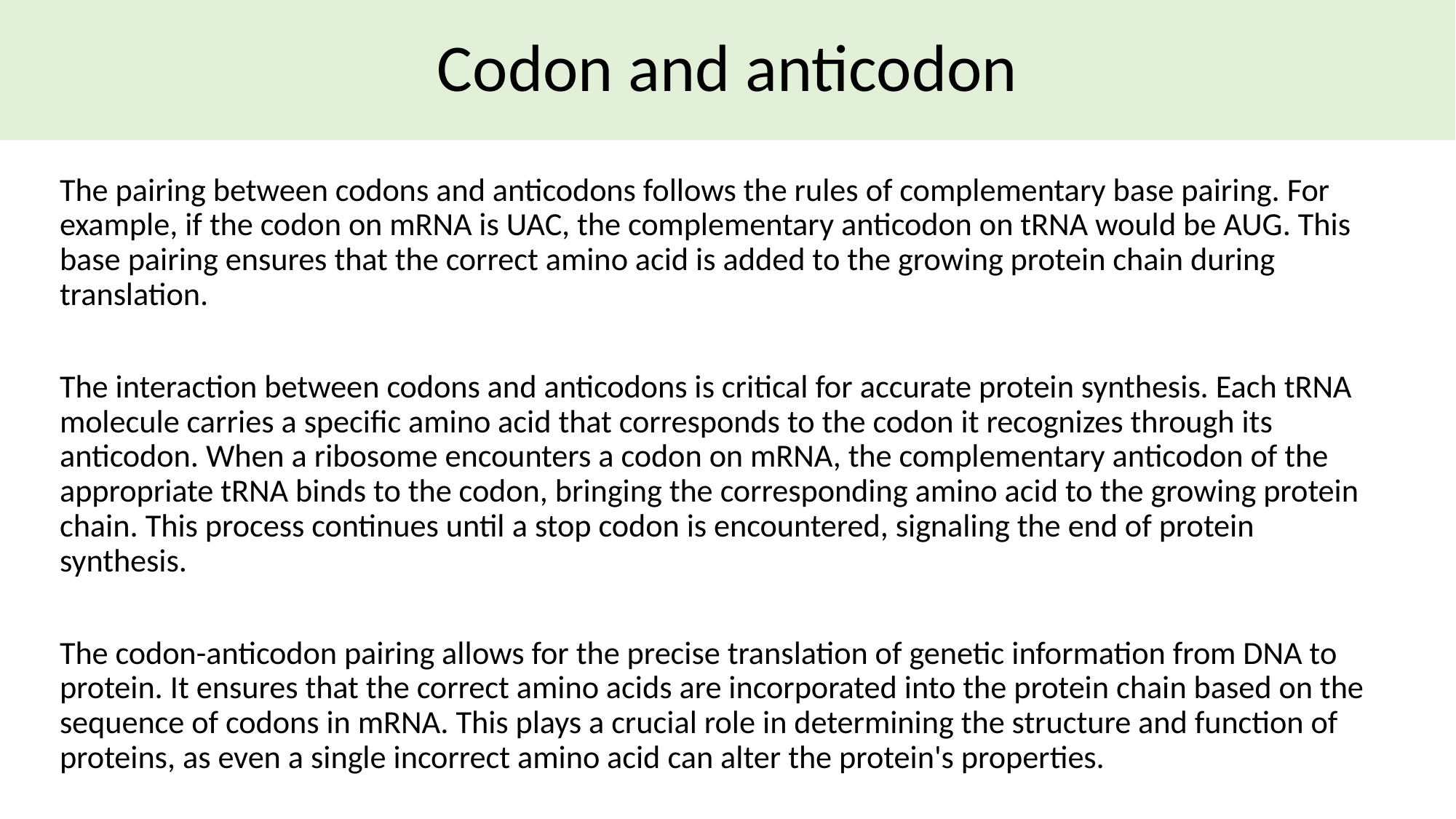

# Codon and anticodon
The pairing between codons and anticodons follows the rules of complementary base pairing. For example, if the codon on mRNA is UAC, the complementary anticodon on tRNA would be AUG. This base pairing ensures that the correct amino acid is added to the growing protein chain during translation.

The interaction between codons and anticodons is critical for accurate protein synthesis. Each tRNA molecule carries a specific amino acid that corresponds to the codon it recognizes through its anticodon. When a ribosome encounters a codon on mRNA, the complementary anticodon of the appropriate tRNA binds to the codon, bringing the corresponding amino acid to the growing protein chain. This process continues until a stop codon is encountered, signaling the end of protein synthesis.

The codon-anticodon pairing allows for the precise translation of genetic information from DNA to protein. It ensures that the correct amino acids are incorporated into the protein chain based on the sequence of codons in mRNA. This plays a crucial role in determining the structure and function of proteins, as even a single incorrect amino acid can alter the protein's properties.